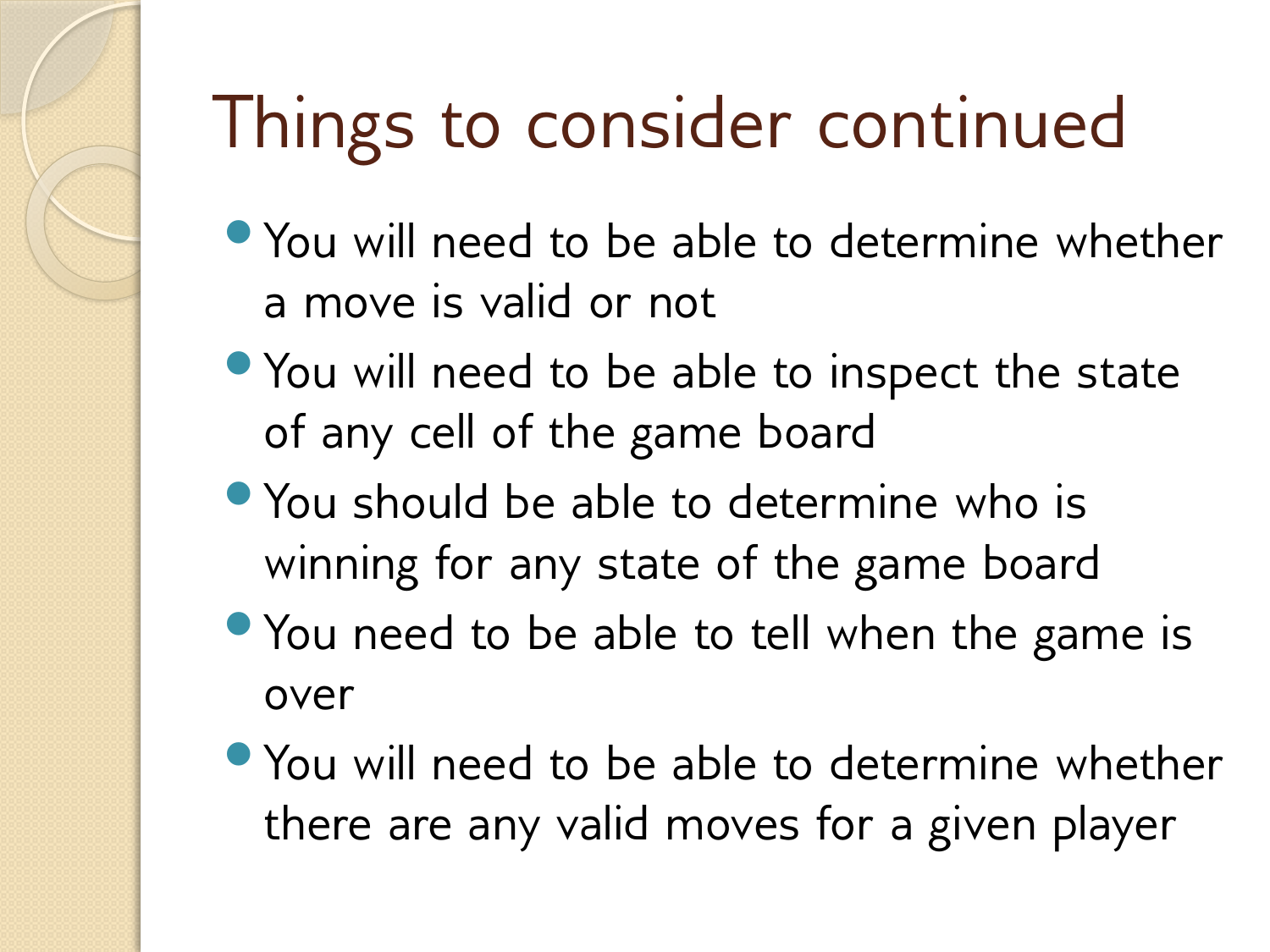

# Things to consider continued
You will need to be able to determine whether a move is valid or not
You will need to be able to inspect the state of any cell of the game board
You should be able to determine who is winning for any state of the game board
You need to be able to tell when the game is over
You will need to be able to determine whether there are any valid moves for a given player